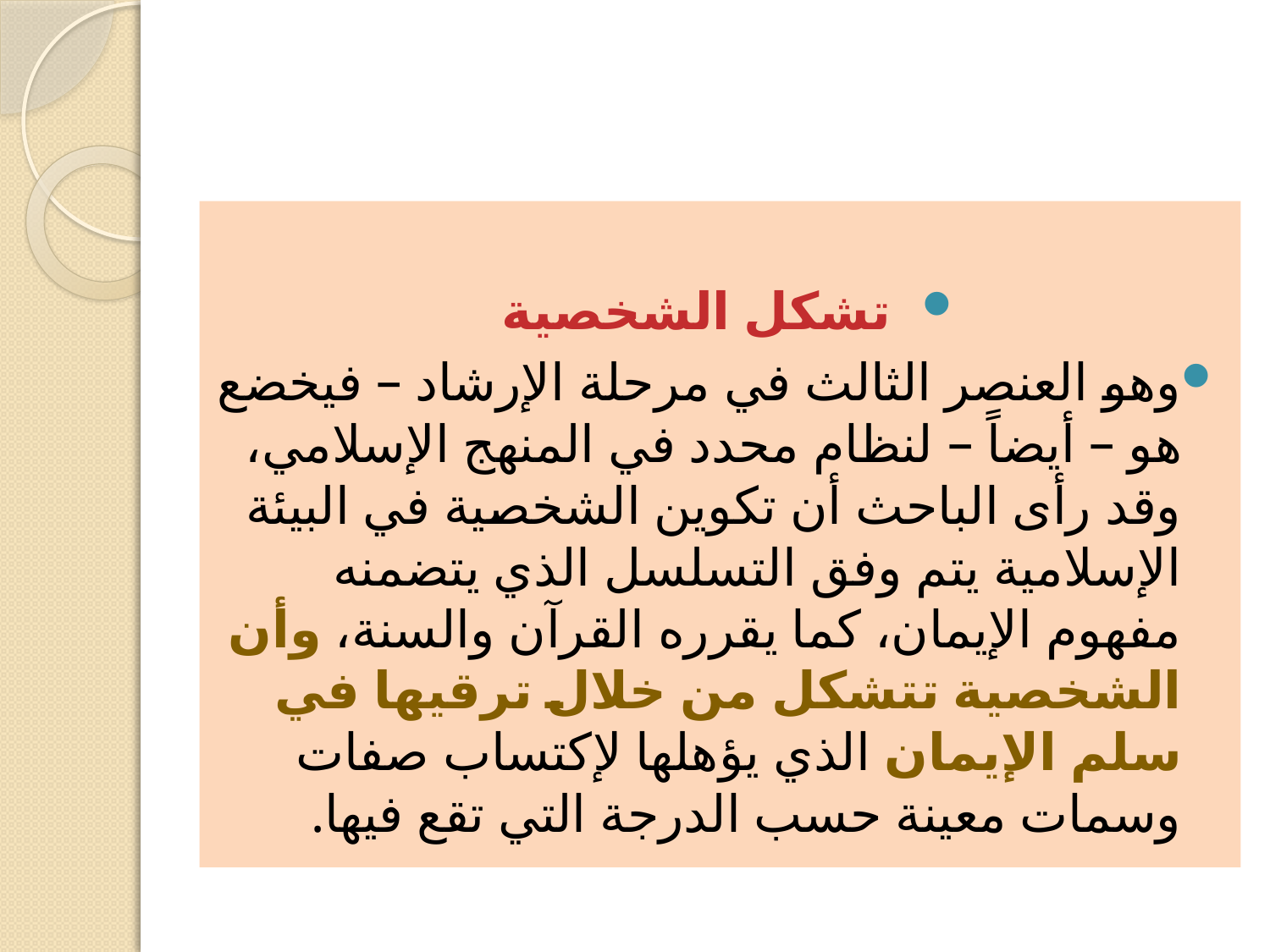

تشكل الشخصية
وهو العنصر الثالث في مرحلة الإرشاد – فيخضع هو – أيضاً – لنظام محدد في المنهج الإسلامي، وقد رأى الباحث أن تكوين الشخصية في البيئة الإسلامية يتم وفق التسلسل الذي يتضمنه مفهوم الإيمان، كما يقرره القرآن والسنة، وأن الشخصية تتشكل من خلال ترقيها في سلم الإيمان الذي يؤهلها لإكتساب صفات وسمات معينة حسب الدرجة التي تقع فيها.